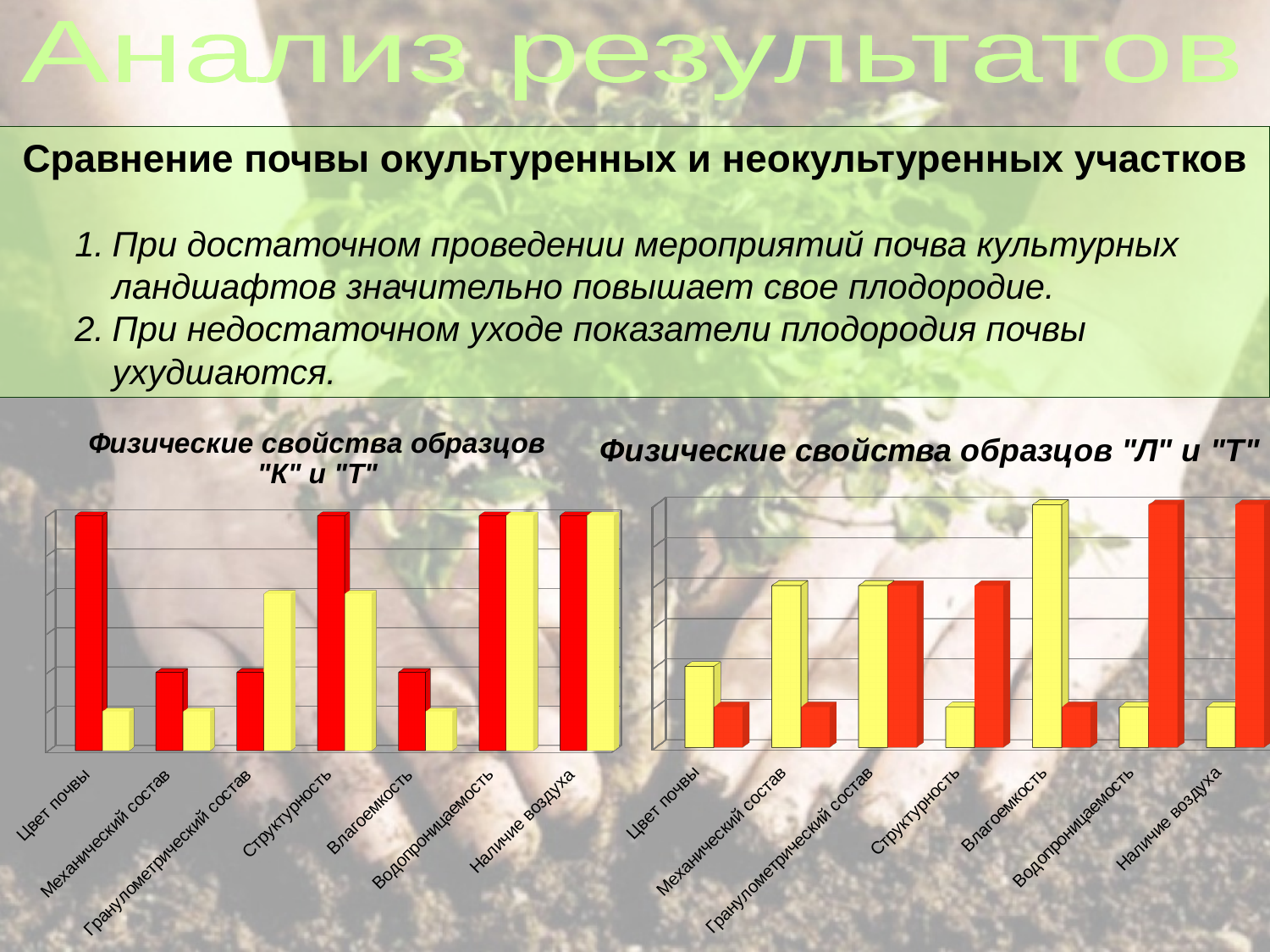

Анализ результатов
Сравнение почвы окультуренных и неокультуренных участков

При достаточном проведении мероприятий почва культурных ландшафтов значительно повышает свое плодородие.
При недостаточном уходе показатели плодородия почвы ухудшаются.

[unsupported chart]

[unsupported chart]